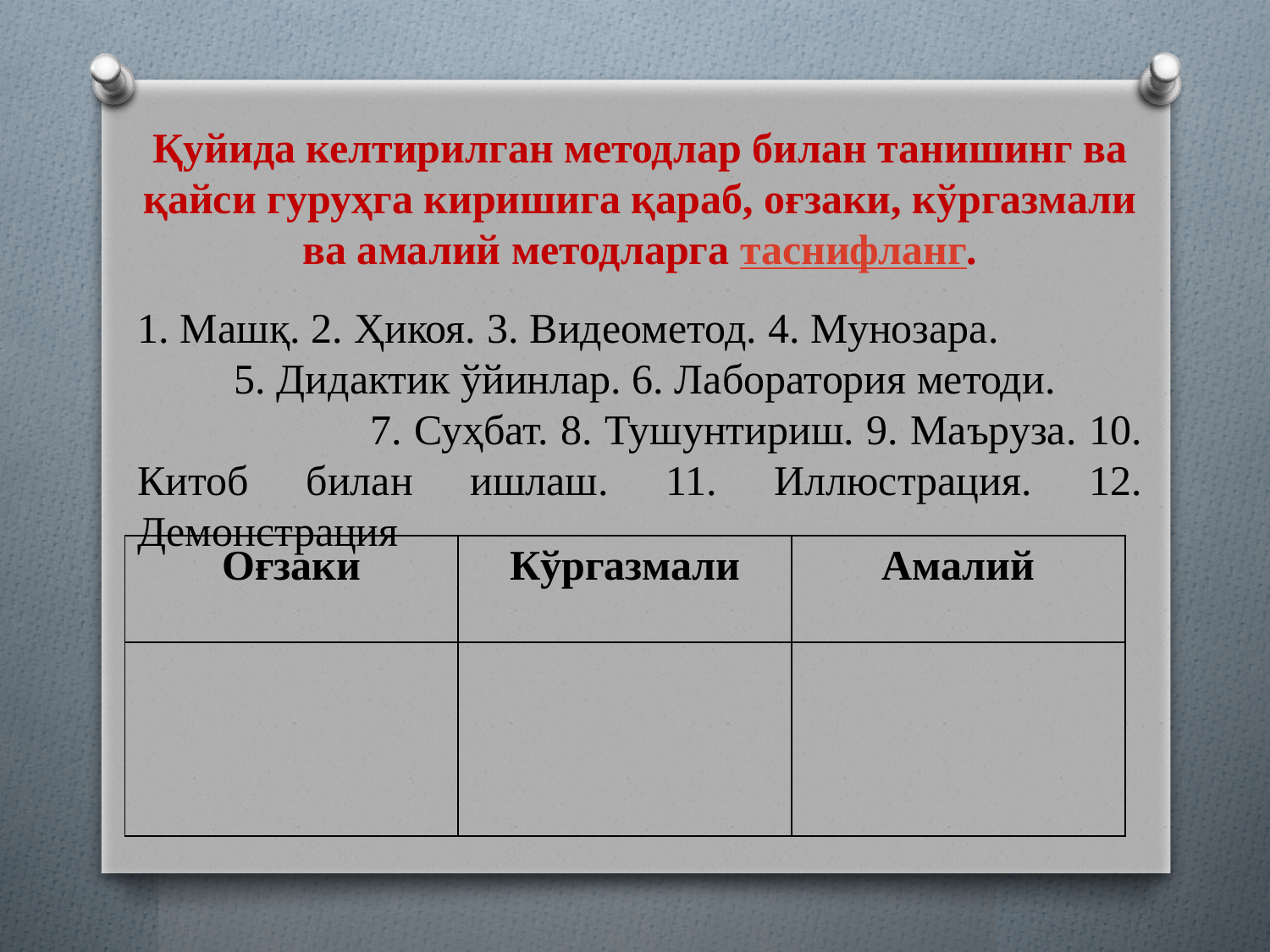

# Қуйида келтирилган методлар билан танишинг ва қайси гуруҳга киришига қараб, оғзаки, кўргазмали ва амалий методларга таснифланг.
1. Машқ. 2. Ҳикоя. 3. Видеометод. 4. Мунозара.                       5. Дидактик ўйинлар. 6. Лаборатория методи.                            7. Суҳбат. 8. Тушунтириш. 9. Маъруза. 10. Китоб билан ишлаш. 11. Иллюстрация. 12. Демонстрация

| Оғзаки | Кўргазмали | Амалий |
| --- | --- | --- |
|  |  |  |